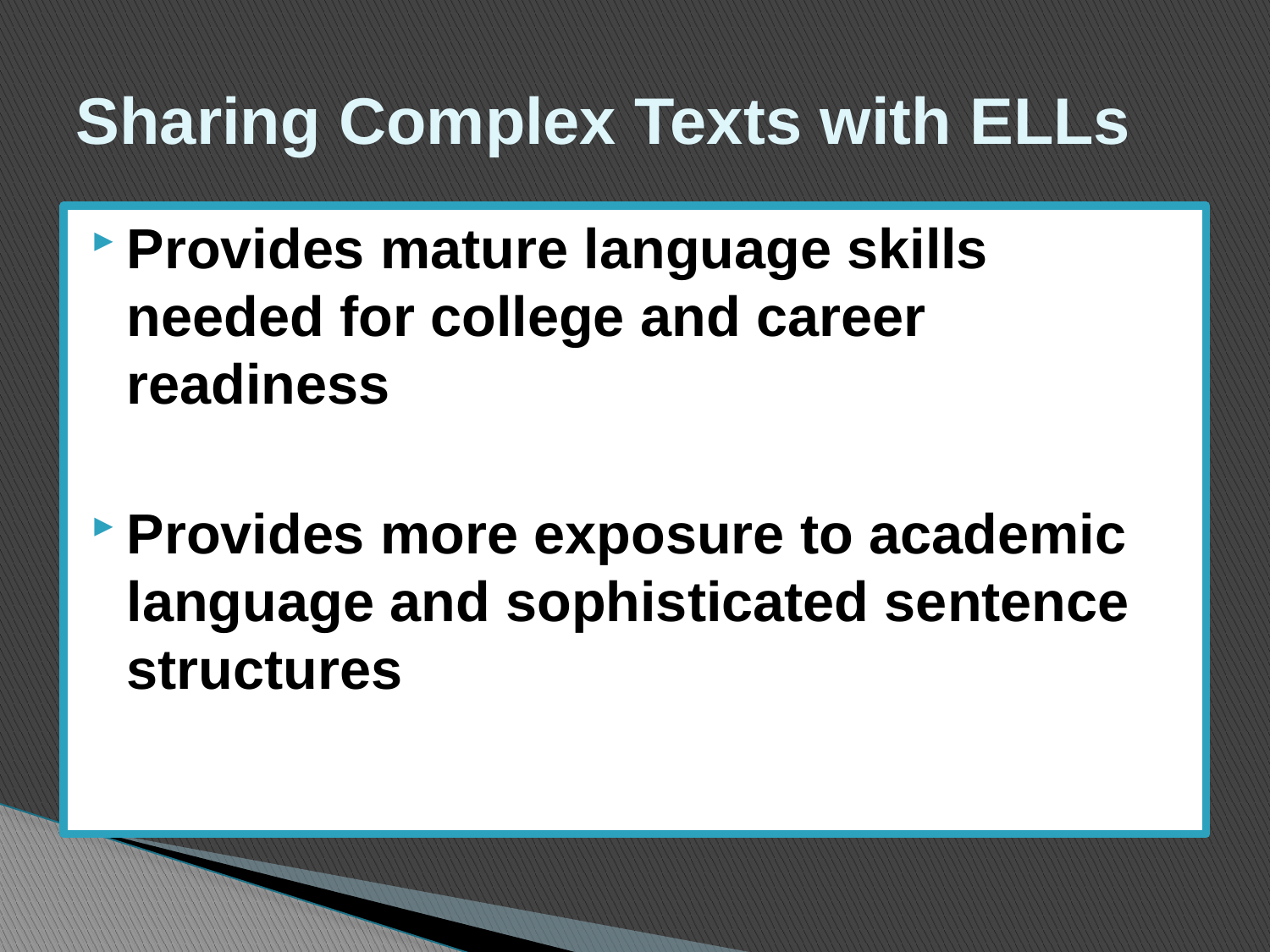

# Sharing Complex Texts with ELLs
Provides mature language skills needed for college and career readiness

Provides more exposure to academic language and sophisticated sentence structures